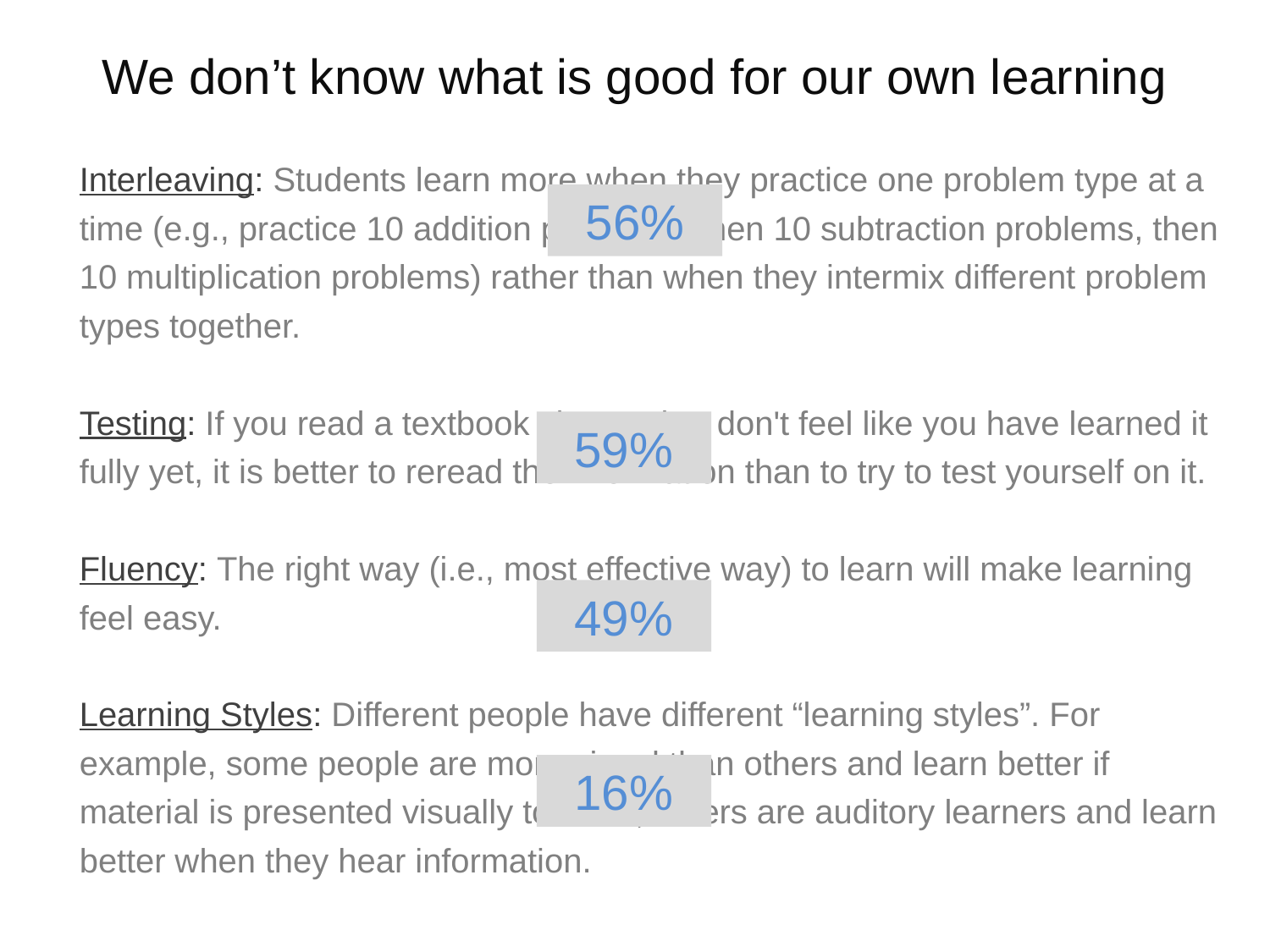

We don’t know what is good for our own learning
Interleaving: Students learn more when they practice one problem type at a time (e.g., practice 10 addition problems, then 10 subtraction problems, then 10 multiplication problems) rather than when they intermix different problem types together.

Testing: If you read a textbook chapter but don't feel like you have learned it fully yet, it is better to reread the information than to try to test yourself on it.

Fluency: The right way (i.e., most effective way) to learn will make learning feel easy.

Learning Styles: Different people have different “learning styles”. For example, some people are more visual than others and learn better if material is presented visually to them; others are auditory learners and learn better when they hear information.

56%
59%
49%
16%